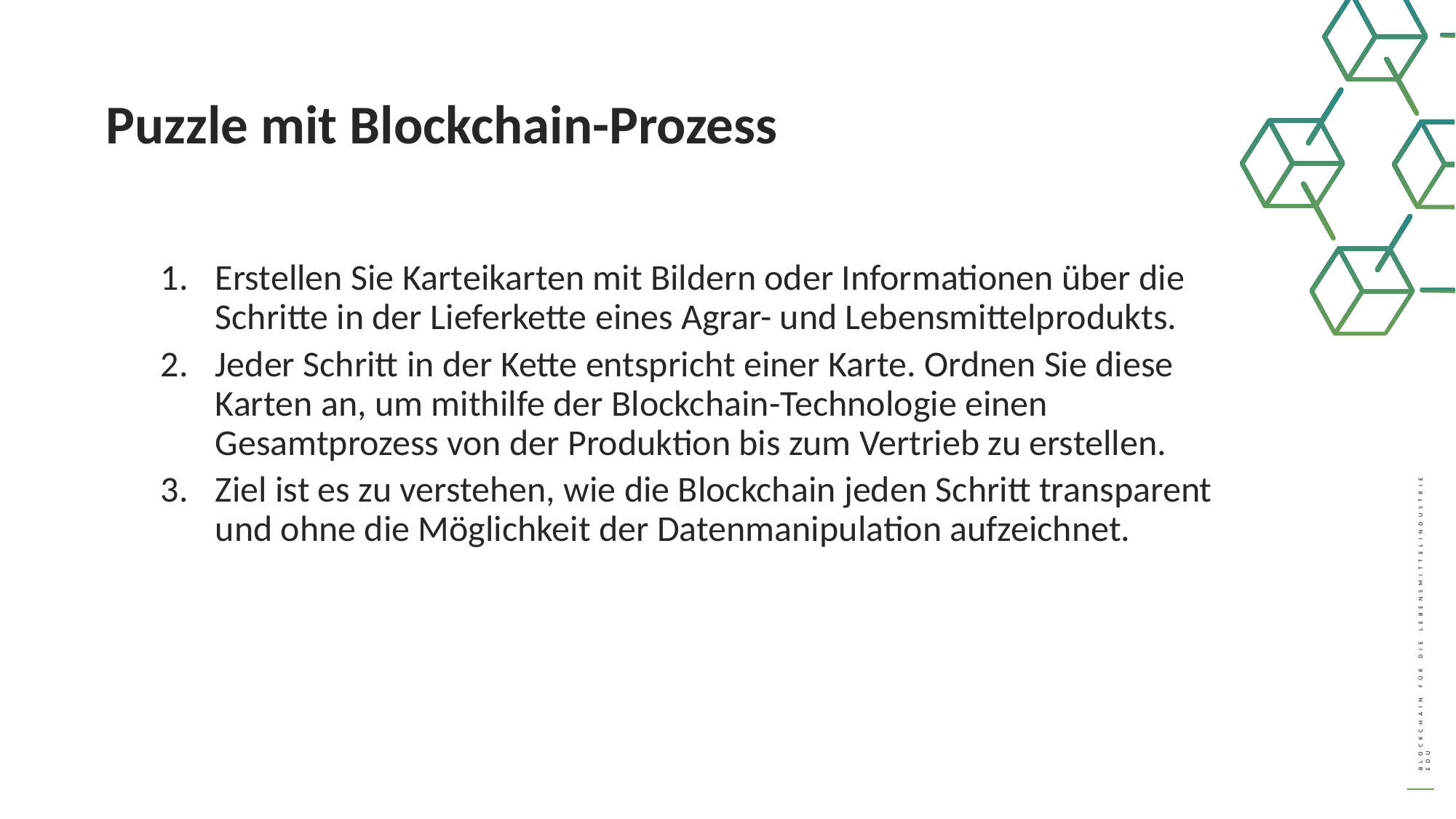

Puzzle mit Blockchain-Prozess
Erstellen Sie Karteikarten mit Bildern oder Informationen über die Schritte in der Lieferkette eines Agrar- und Lebensmittelprodukts.
Jeder Schritt in der Kette entspricht einer Karte. Ordnen Sie diese Karten an, um mithilfe der Blockchain-Technologie einen Gesamtprozess von der Produktion bis zum Vertrieb zu erstellen.
Ziel ist es zu verstehen, wie die Blockchain jeden Schritt transparent und ohne die Möglichkeit der Datenmanipulation aufzeichnet.